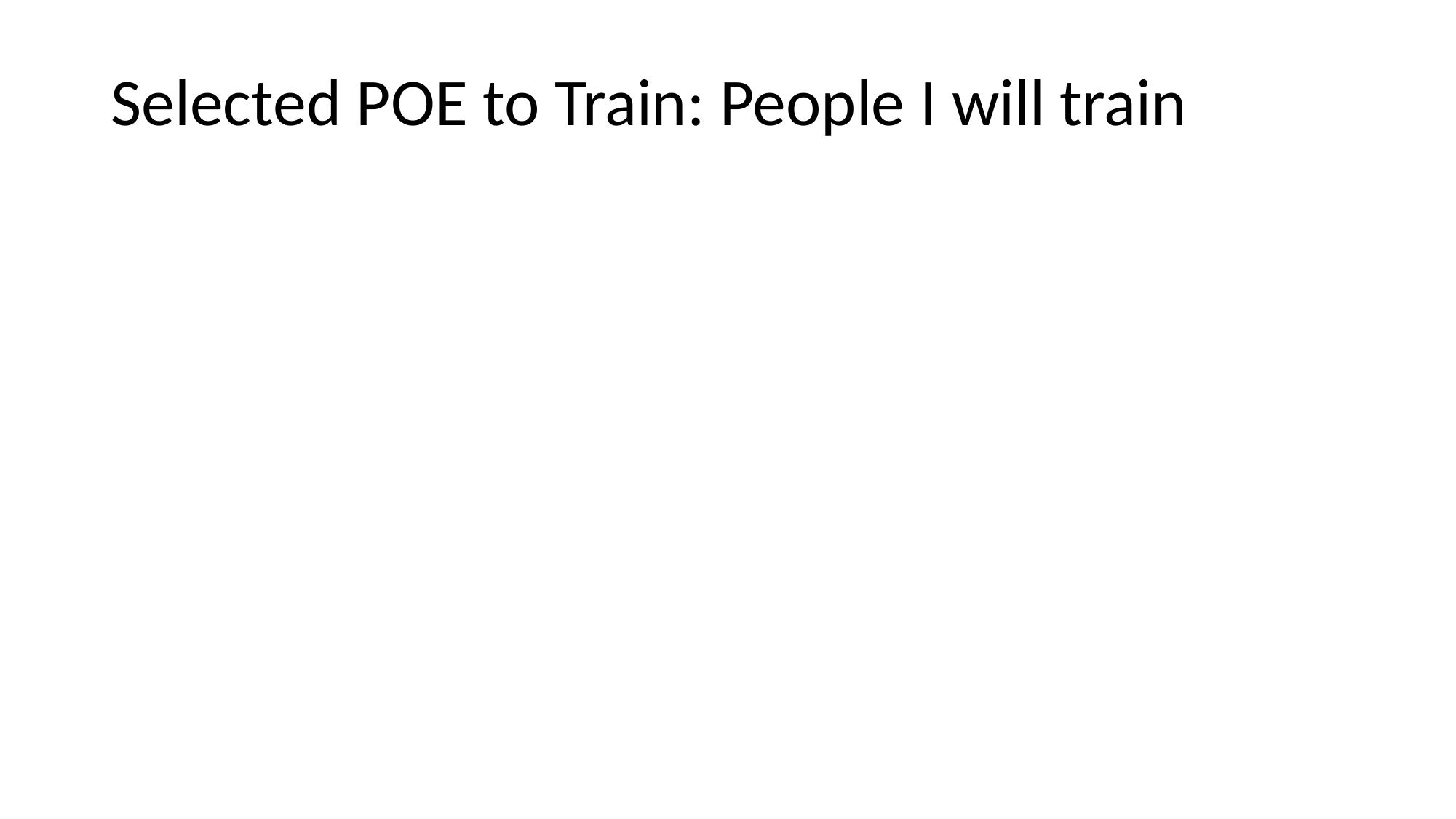

# Selected POE to Train: People I will train